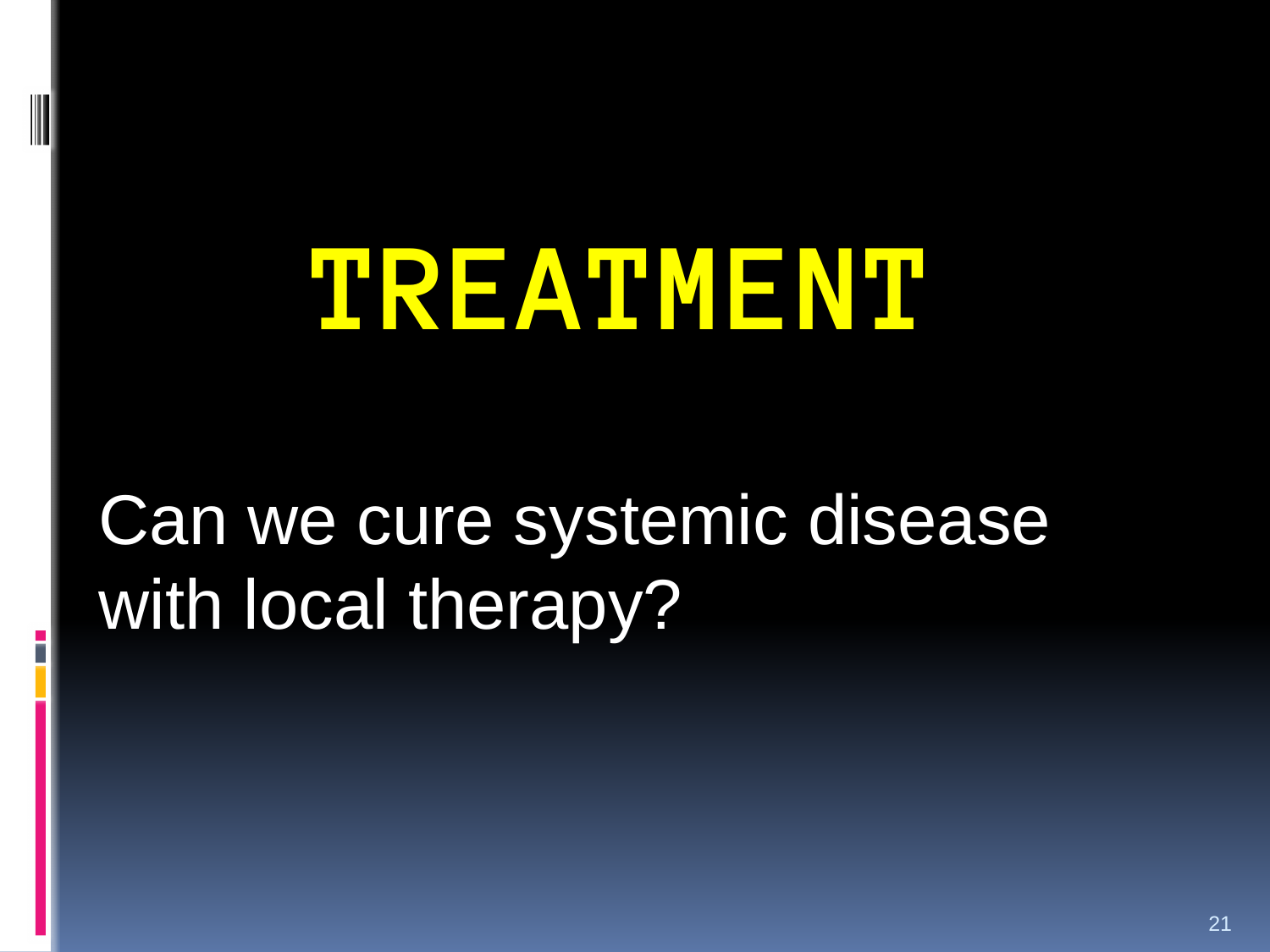

# Treatment
Can we cure systemic disease
with local therapy?

21